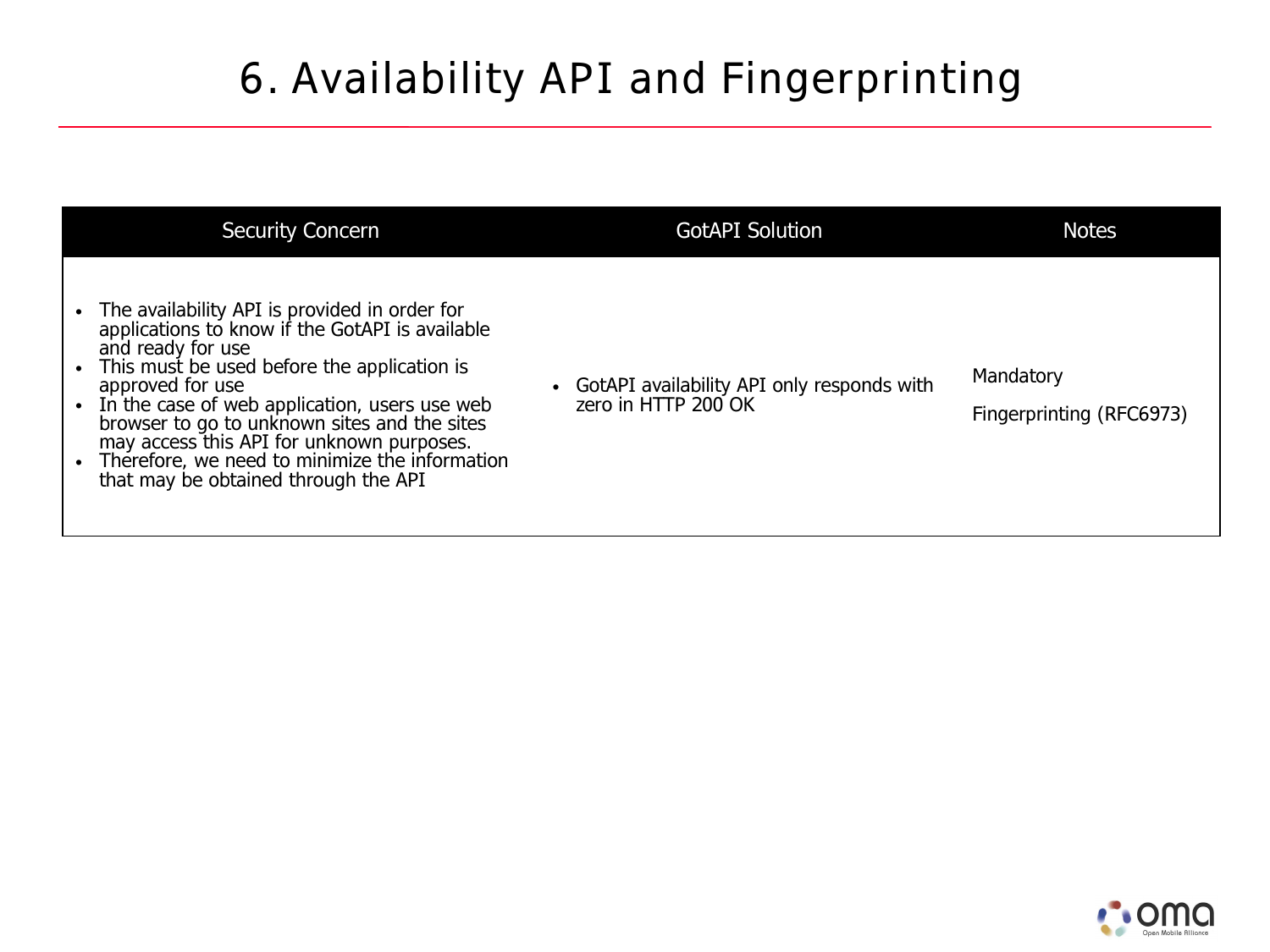

# 6. Availability API and Fingerprinting
| Security Concern | GotAPI Solution | Notes |
| --- | --- | --- |
| The availability API is provided in order for applications to know if the GotAPI is available and ready for use This must be used before the application is approved for use In the case of web application, users use web browser to go to unknown sites and the sites may access this API for unknown purposes. Therefore, we need to minimize the information that may be obtained through the API | GotAPI availability API only responds with zero in HTTP 200 OK | Mandatory Fingerprinting (RFC6973) |